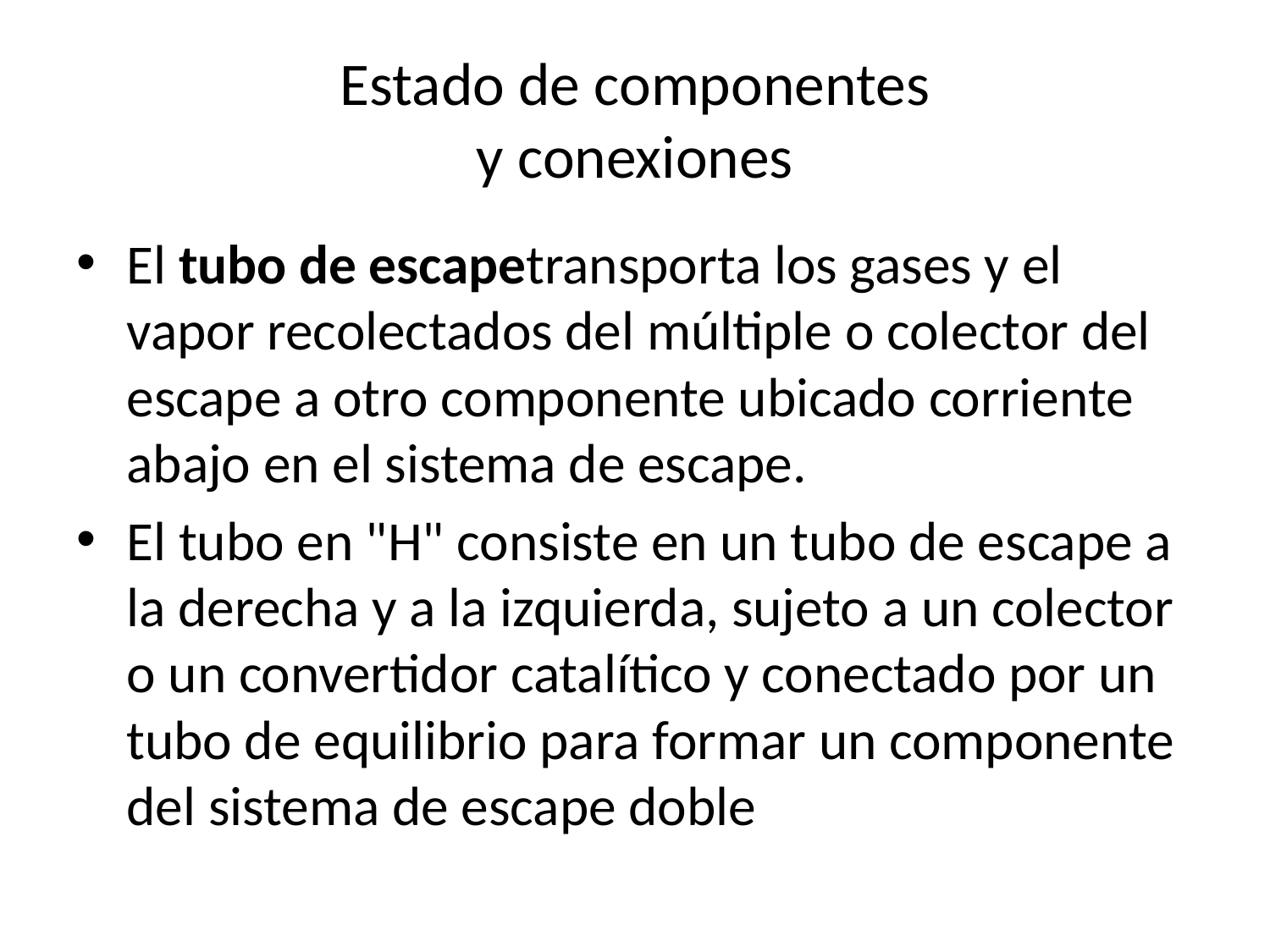

# Estado de componentes y conexiones
El tubo de escapetransporta los gases y el vapor recolectados del múltiple o colector del escape a otro componente ubicado corriente abajo en el sistema de escape.
El tubo en "H" consiste en un tubo de escape a la derecha y a la izquierda, sujeto a un colector o un convertidor catalítico y conectado por un tubo de equilibrio para formar un componente del sistema de escape doble